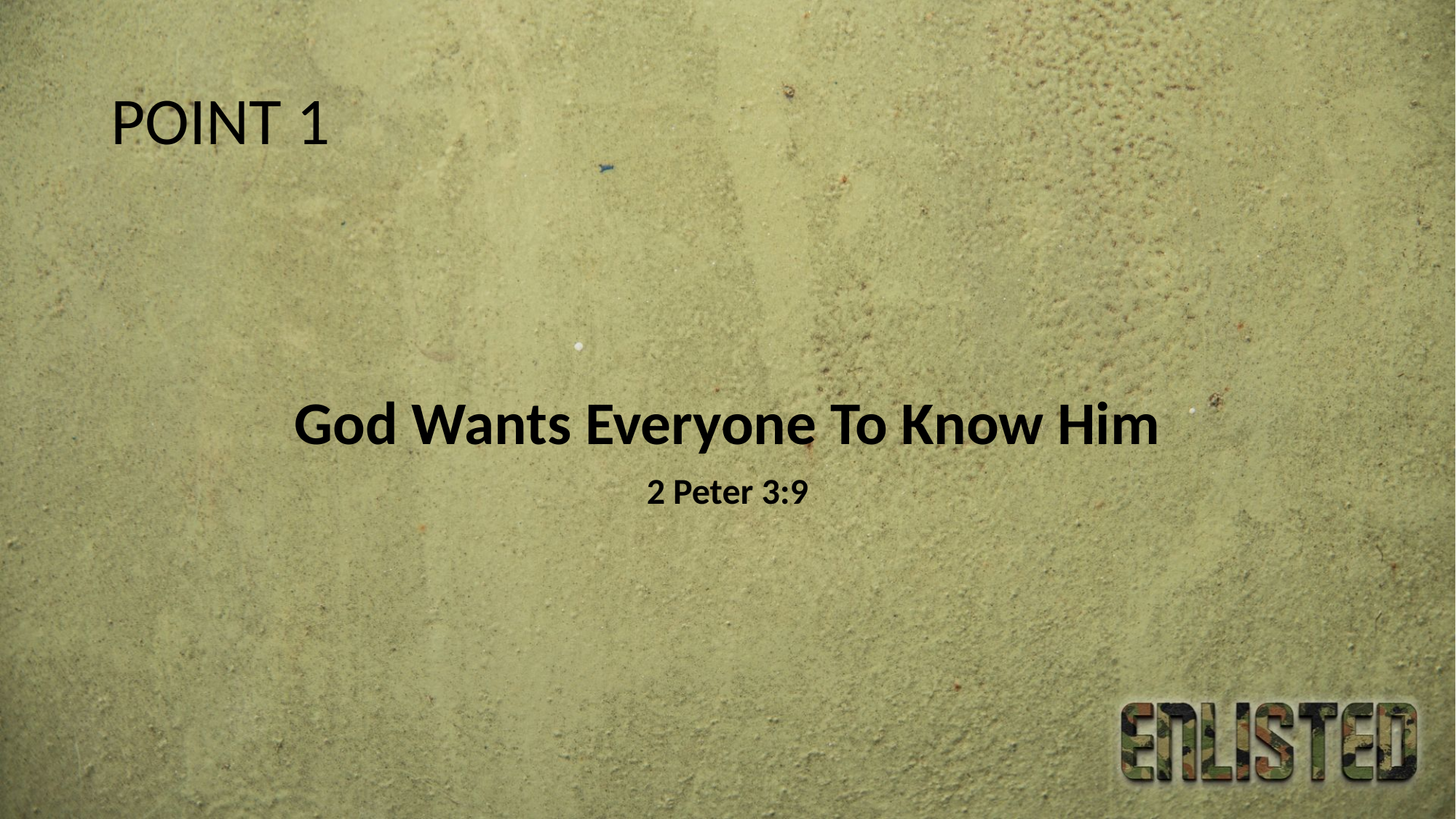

# POINT 1

God Wants Everyone To Know Him
2 Peter 3:9